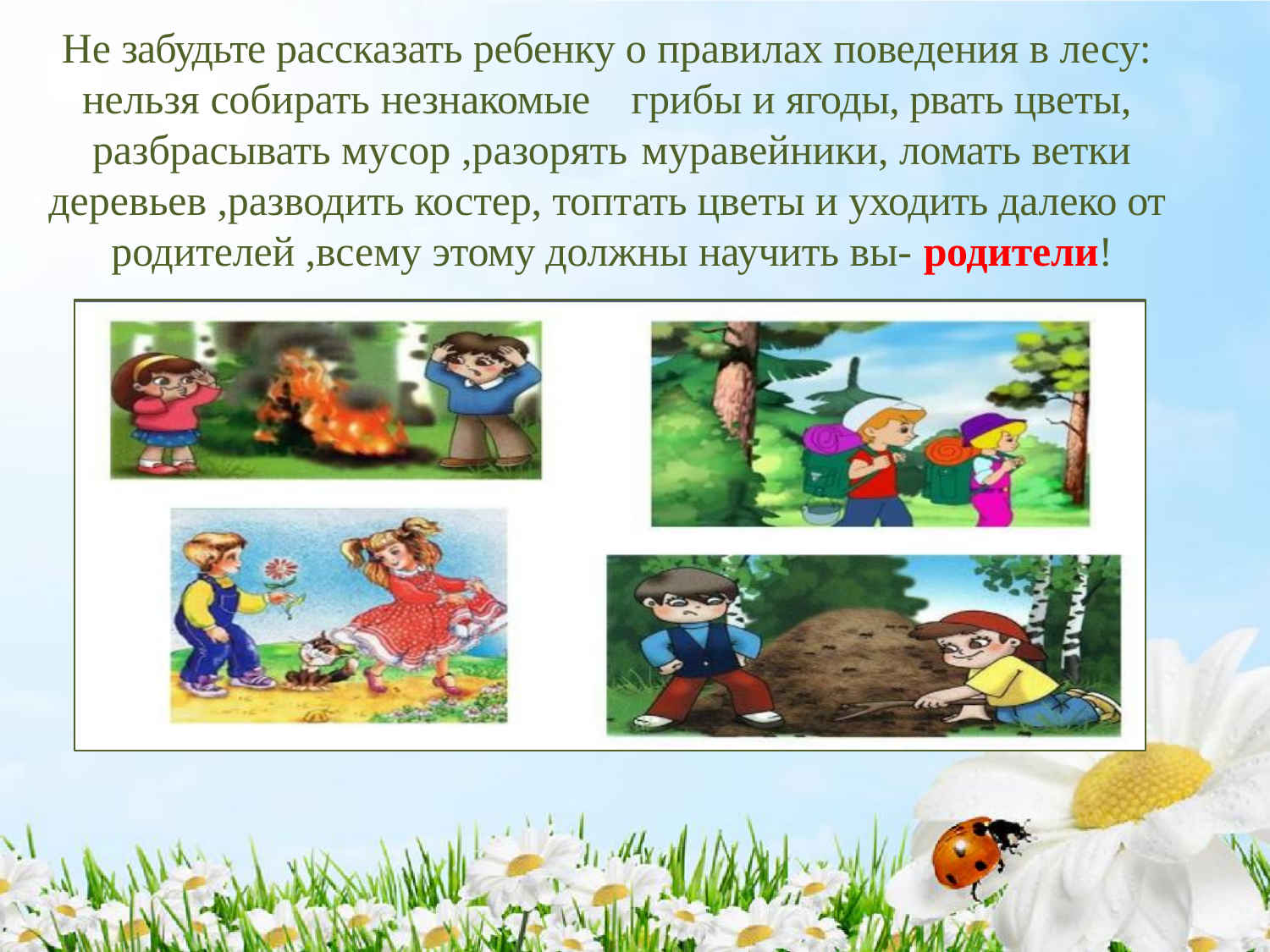

# Не забудьте рассказать ребенку о правилах поведения в лесу:  нельзя собирать незнакомые	грибы и ягоды, рвать цветы,  разбрасывать мусор ,разорять	муравейники, ломать ветки
деревьев ,разводить костер, топтать цветы и уходить далеко от  родителей ,всему этому должны научить вы- родители!